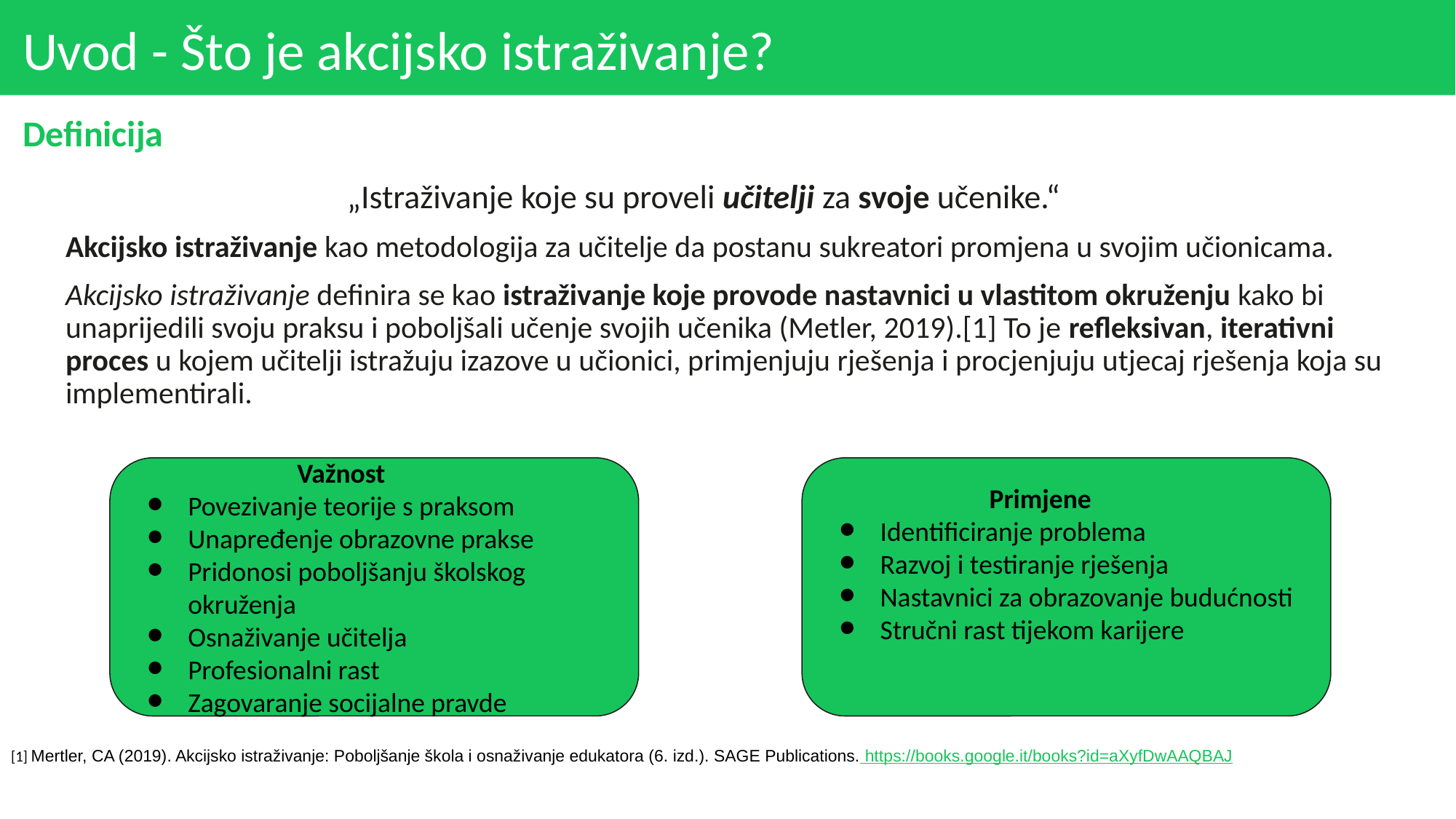

# Uvod - Što je akcijsko istraživanje?
Definicija
„Istraživanje koje su proveli učitelji za svoje učenike.“
Akcijsko istraživanje kao metodologija za učitelje da postanu sukreatori promjena u svojim učionicama.
Akcijsko istraživanje definira se kao istraživanje koje provode nastavnici u vlastitom okruženju kako bi unaprijedili svoju praksu i poboljšali učenje svojih učenika (Metler, 2019).[1] To je refleksivan, iterativni proces u kojem učitelji istražuju izazove u učionici, primjenjuju rješenja i procjenjuju utjecaj rješenja koja su implementirali.

[1] Mertler, CA (2019). Akcijsko istraživanje: Poboljšanje škola i osnaživanje edukatora (6. izd.). SAGE Publications. https://books.google.it/books?id=aXyfDwAAQBAJ

Važnost
Povezivanje teorije s praksom
Unapređenje obrazovne prakse
Pridonosi poboljšanju školskog okruženja
Osnaživanje učitelja
Profesionalni rast
Zagovaranje socijalne pravde
Primjene
Identificiranje problema
Razvoj i testiranje rješenja
Nastavnici za obrazovanje budućnosti
Stručni rast tijekom karijere